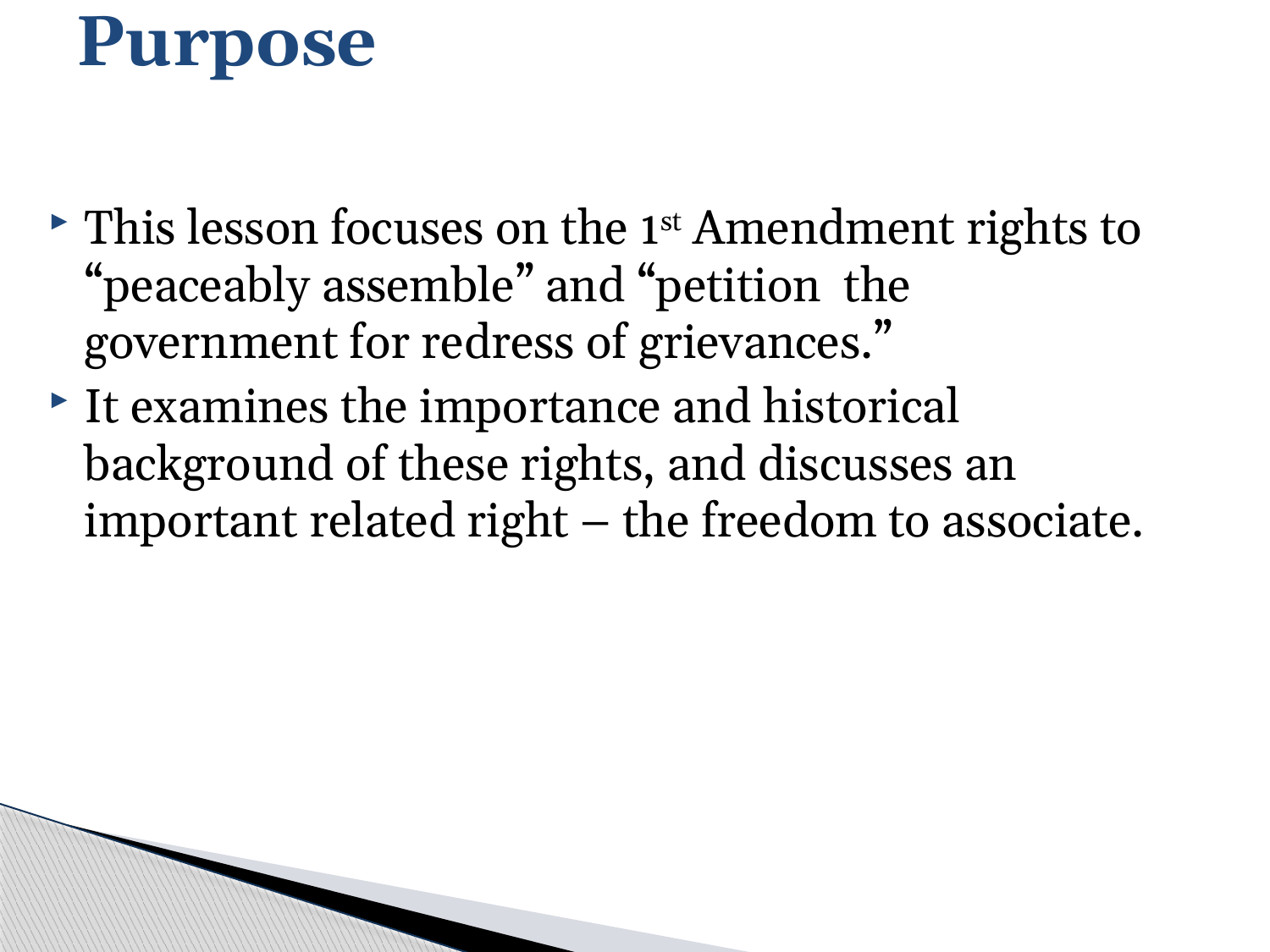

# Purpose
This lesson focuses on the 1st Amendment rights to “peaceably assemble” and “petition  the government for redress of grievances.”
It examines the importance and historical background of these rights, and discusses an important related right – the freedom to associate.